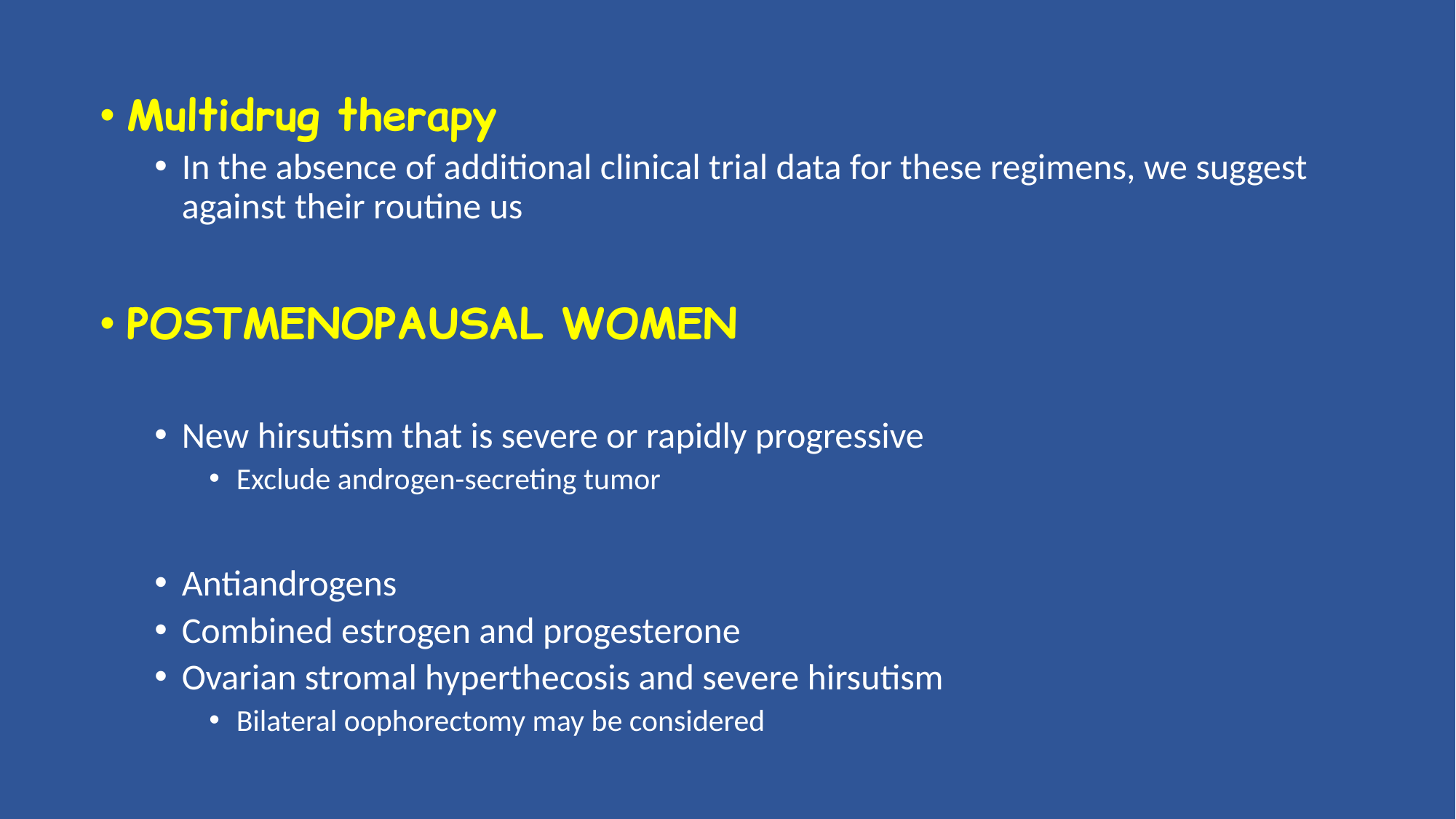

Multidrug therapy
In the absence of additional clinical trial data for these regimens, we suggest against their routine us

POSTMENOPAUSAL WOMEN

New hirsutism that is severe or rapidly progressive
Exclude androgen-secreting tumor

Antiandrogens
Combined estrogen and progesterone
Ovarian stromal hyperthecosis and severe hirsutism
Bilateral oophorectomy may be considered